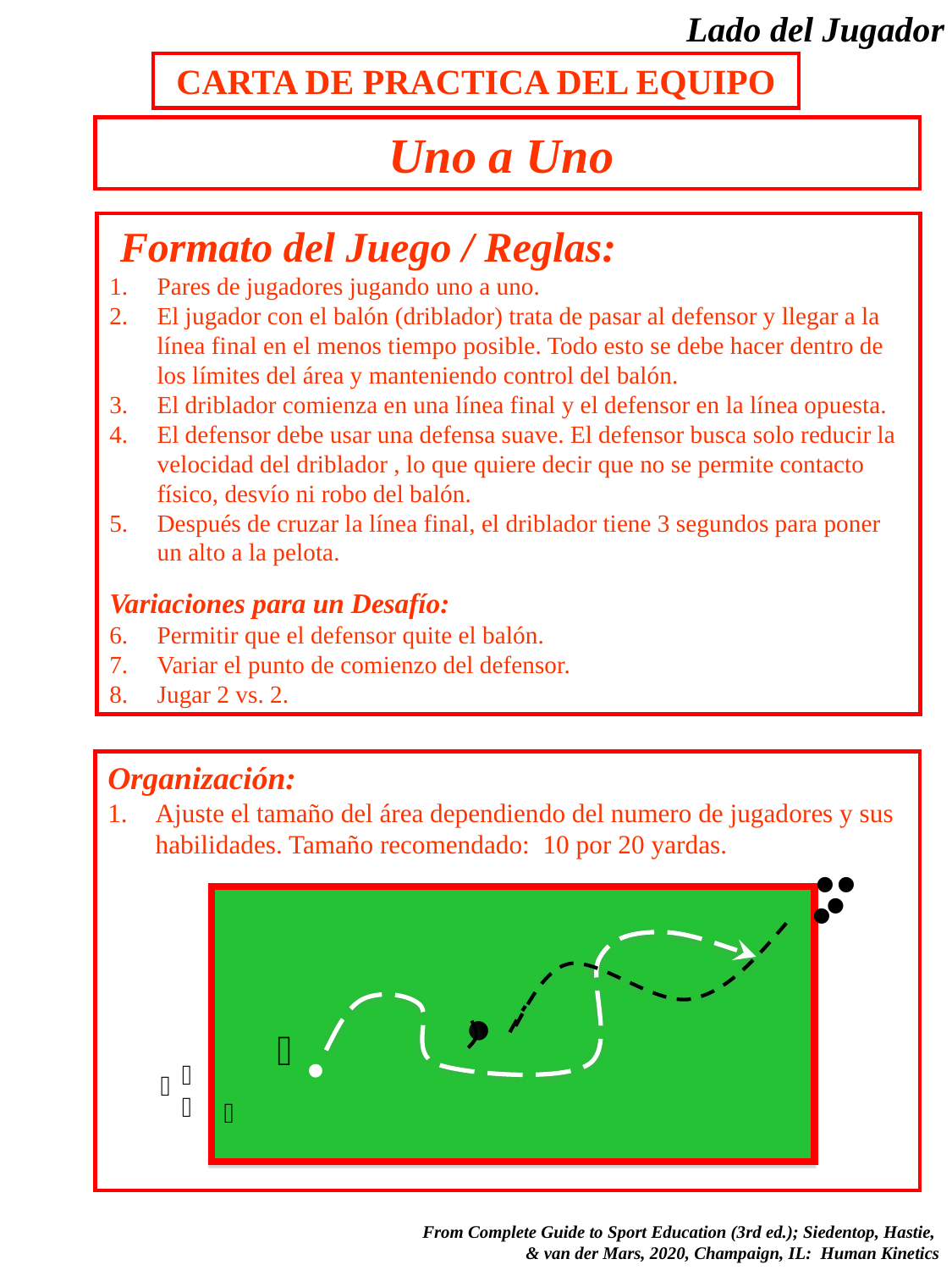

Lado del Jugador
CARTA DE PRACTICA DEL EQUIPO
Uno a Uno
 Formato del Juego / Reglas:
Pares de jugadores jugando uno a uno.
El jugador con el balón (driblador) trata de pasar al defensor y llegar a la línea final en el menos tiempo posible. Todo esto se debe hacer dentro de los límites del área y manteniendo control del balón.
El driblador comienza en una línea final y el defensor en la línea opuesta.
El defensor debe usar una defensa suave. El defensor busca solo reducir la velocidad del driblador , lo que quiere decir que no se permite contacto físico, desvío ni robo del balón.
Después de cruzar la línea final, el driblador tiene 3 segundos para poner un alto a la pelota.

Variaciones para un Desafío:
Permitir que el defensor quite el balón.
Variar el punto de comienzo del defensor.
Jugar 2 vs. 2.
Organización:
Ajuste el tamaño del área dependiendo del numero de jugadores y sus habilidades. Tamaño recomendado:  10 por 20 yardas.

 From Complete Guide to Sport Education (3rd ed.); Siedentop, Hastie,
& van der Mars, 2020, Champaign, IL:  Human Kinetics